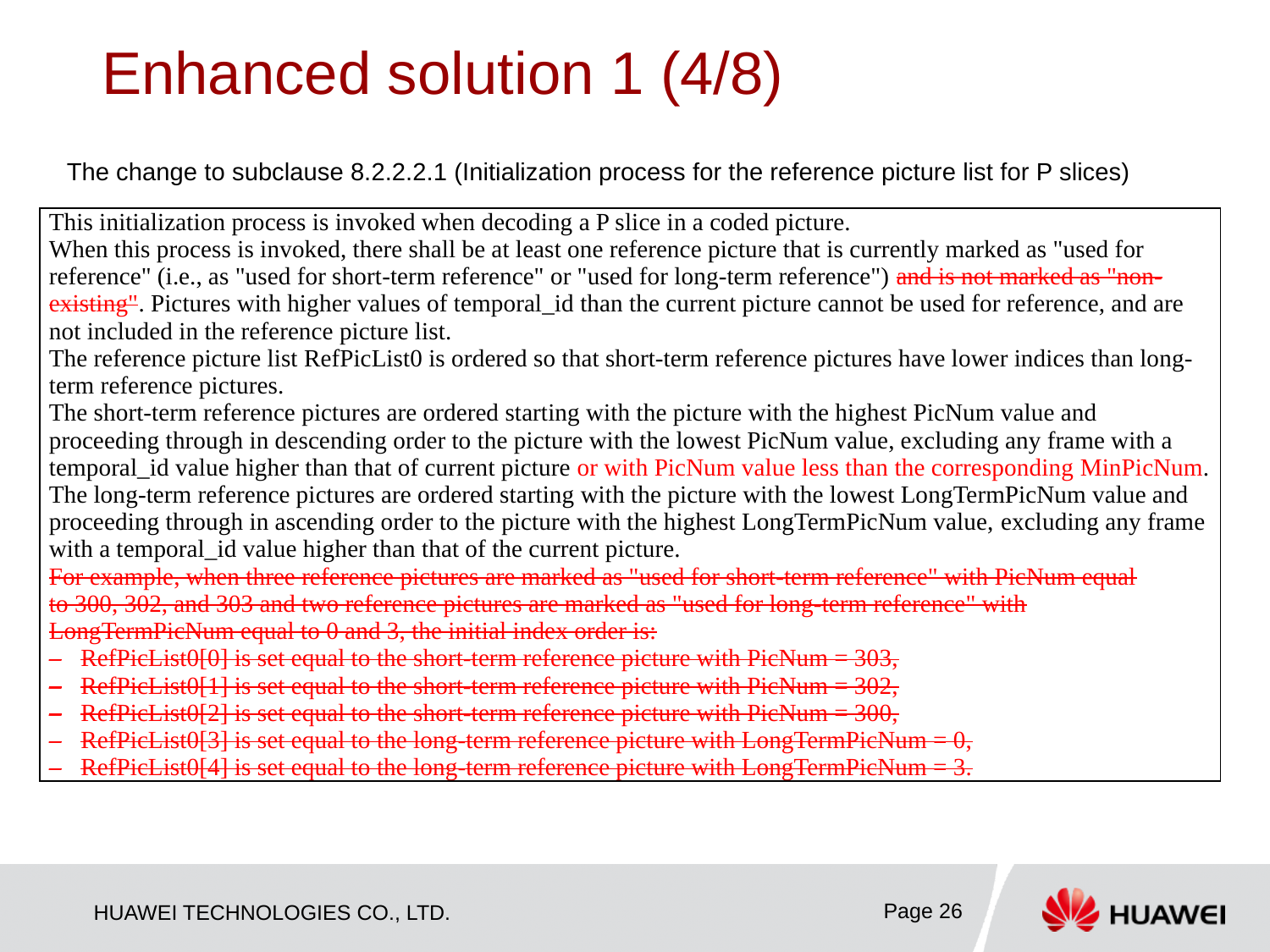

# Enhanced solution 1 (4/8)
The change to subclause 8.2.2.2.1 (Initialization process for the reference picture list for P slices)

| This initialization process is invoked when decoding a P slice in a coded picture. When this process is invoked, there shall be at least one reference picture that is currently marked as "used for reference" (i.e., as "used for short-term reference" or "used for long-term reference") and is not marked as "non-existing". Pictures with higher values of temporal\_id than the current picture cannot be used for reference, and are not included in the reference picture list. The reference picture list RefPicList0 is ordered so that short-term reference pictures have lower indices than long-term reference pictures. The short-term reference pictures are ordered starting with the picture with the highest PicNum value and proceeding through in descending order to the picture with the lowest PicNum value, excluding any frame with a temporal\_id value higher than that of current picture or with PicNum value less than the corresponding MinPicNum. The long-term reference pictures are ordered starting with the picture with the lowest LongTermPicNum value and proceeding through in ascending order to the picture with the highest LongTermPicNum value, excluding any frame with a temporal\_id value higher than that of the current picture. For example, when three reference pictures are marked as "used for short-term reference" with PicNum equal to 300, 302, and 303 and two reference pictures are marked as "used for long-term reference" with LongTermPicNum equal to 0 and 3, the initial index order is: – RefPicList0[0] is set equal to the short-term reference picture with PicNum = 303, – RefPicList0[1] is set equal to the short-term reference picture with PicNum = 302, – RefPicList0[2] is set equal to the short-term reference picture with PicNum = 300, – RefPicList0[3] is set equal to the long-term reference picture with LongTermPicNum = 0, – RefPicList0[4] is set equal to the long-term reference picture with LongTermPicNum = 3. |
| --- |
Page 26